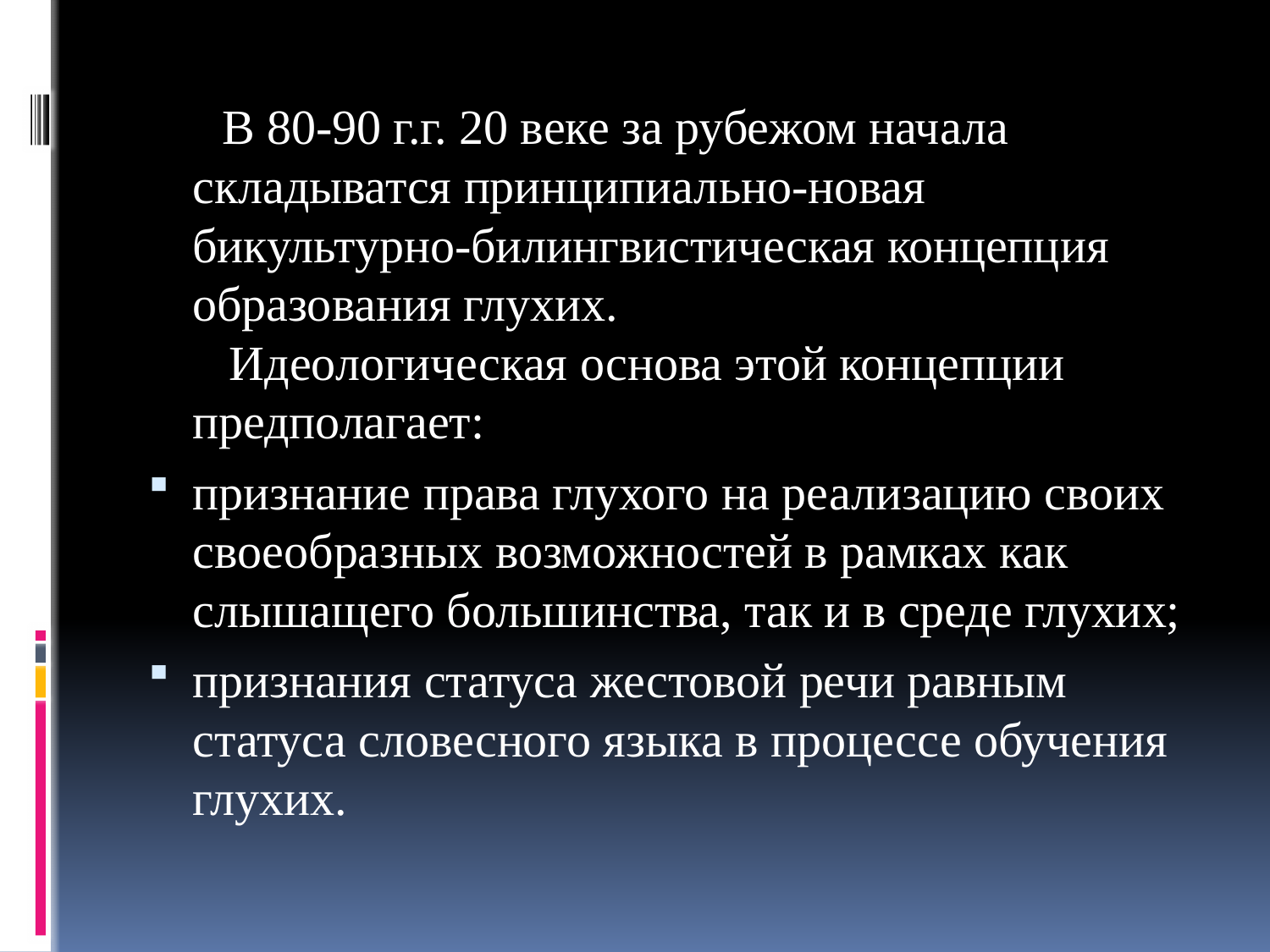

В 80-90 г.г. 20 веке за рубежом начала складыватся принципиально-новая бикультурно-билингвистическая концепция образования глухих.
   Идеологическая основа этой концепции предполагает:
признание права глухого на реализацию своих своеобразных возможностей в рамках как слышащего большинства, так и в среде глухих;
признания статуса жестовой речи равным статуса словесного языка в процессе обучения глухих.